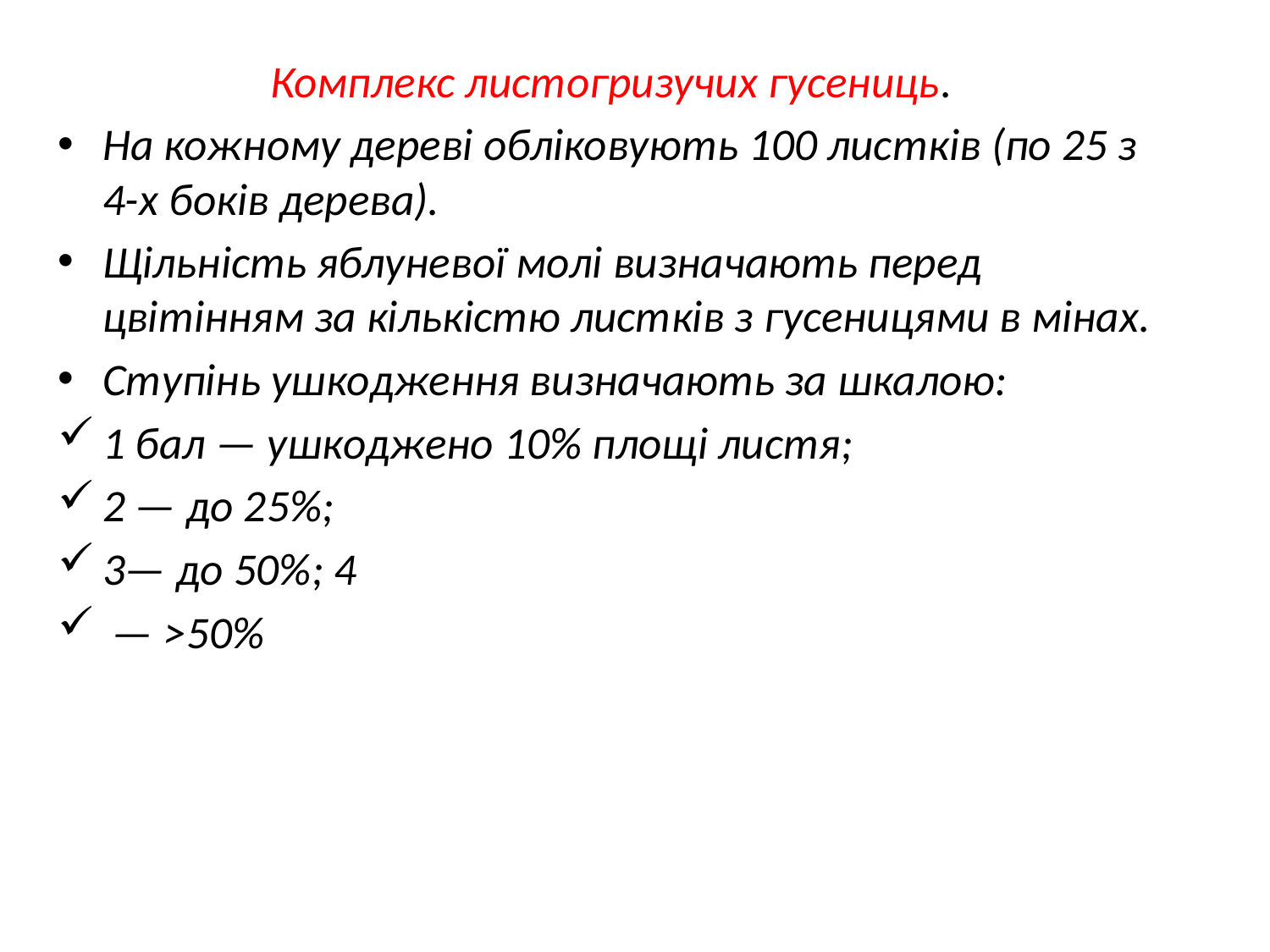

Комплекс листогризучих гусениць.
На кожному дереві обліковують 100 листків (по 25 з 4-х боків дерева).
Щільність яблуневої молі визначають перед цвітінням за кількістю листків з гусеницями в мінах.
Ступінь ушкодження визначають за шкалою:
1 бал — ушкоджено 10% площі листя;
2 — до 25%;
3— до 50%; 4
 — >50%